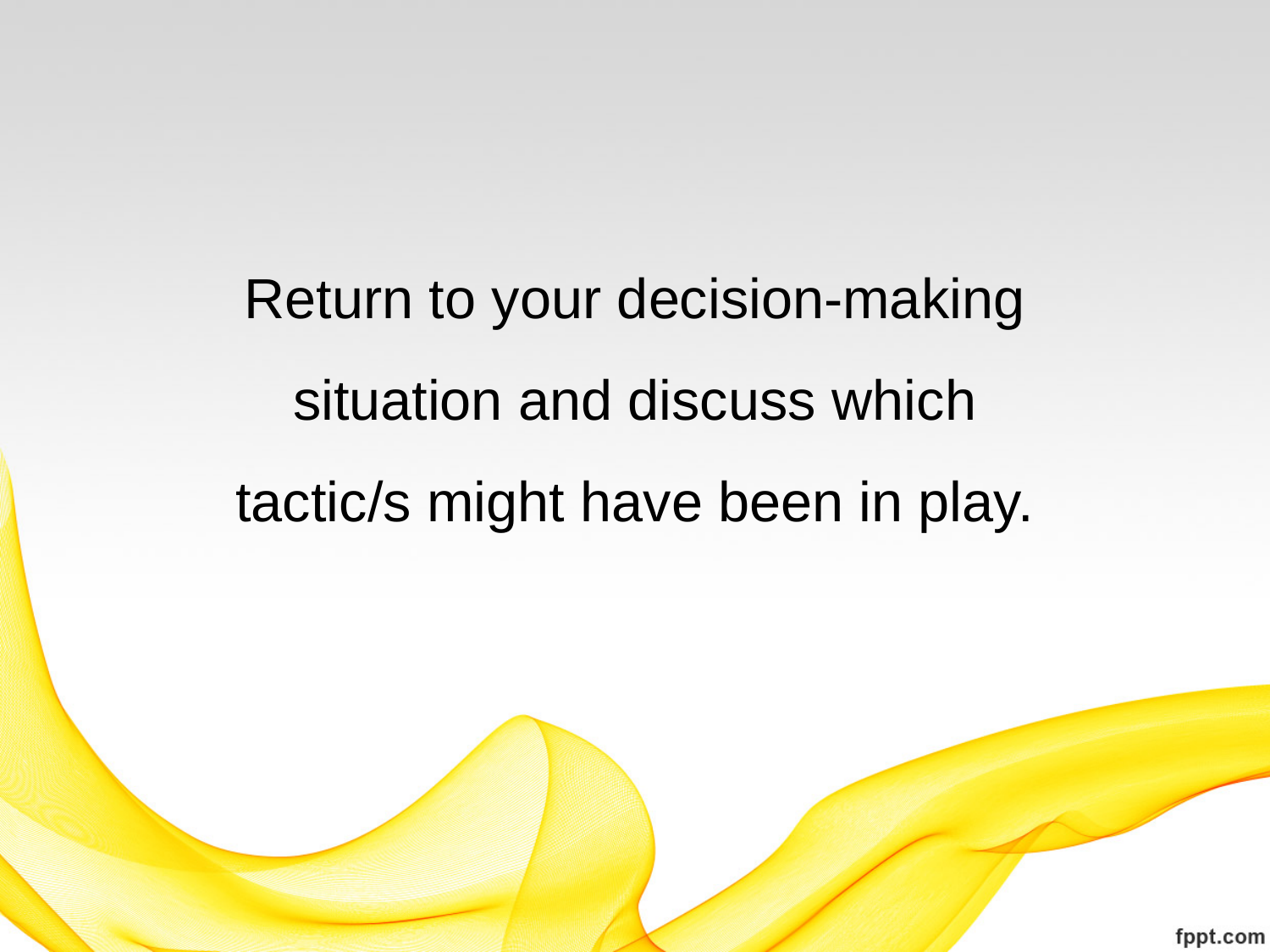

Return to your decision-making situation and discuss which tactic/s might have been in play.